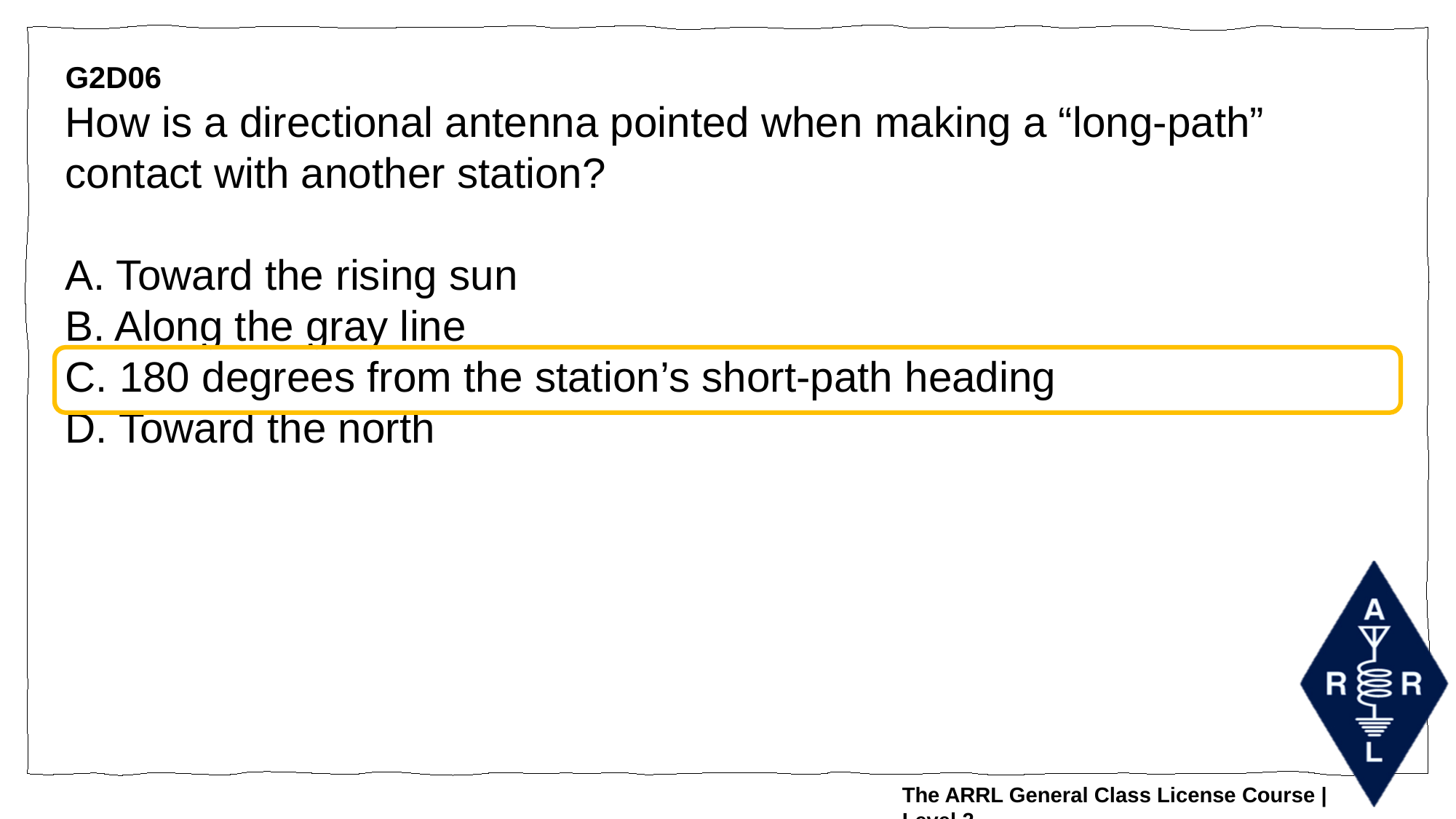

G2D06
How is a directional antenna pointed when making a “long-path” contact with another station?

A. Toward the rising sun
B. Along the gray line
C. 180 degrees from the station’s short-path heading
D. Toward the north